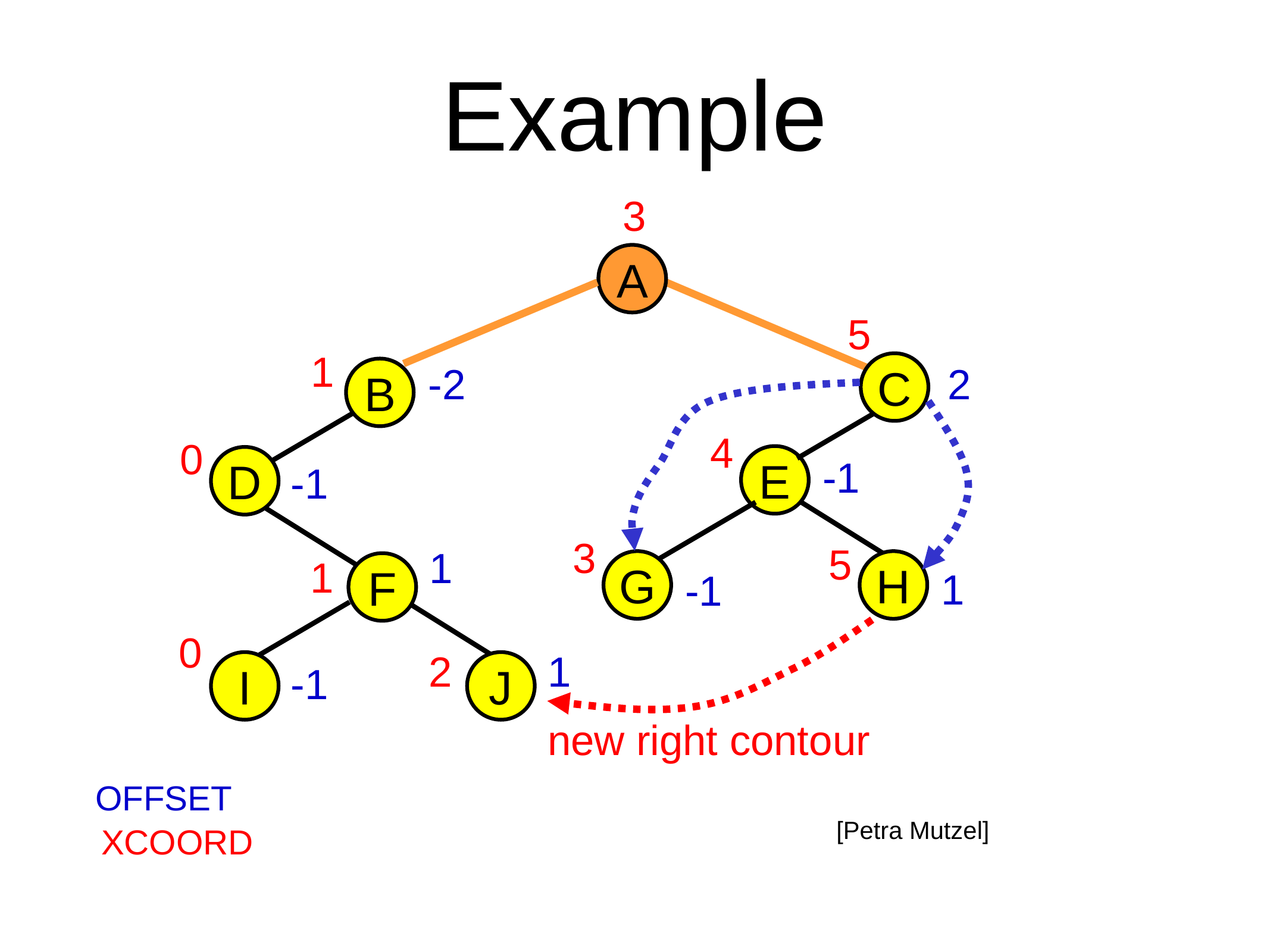

# Example
3

A

5
1
-2
2

C

B

4
0
-1

E

D
-1

3
5
1
1

G

H

F
1
-1

0

2
1
-1

I

J
new right contour
OFFSET
[Petra Mutzel]
XCOORD